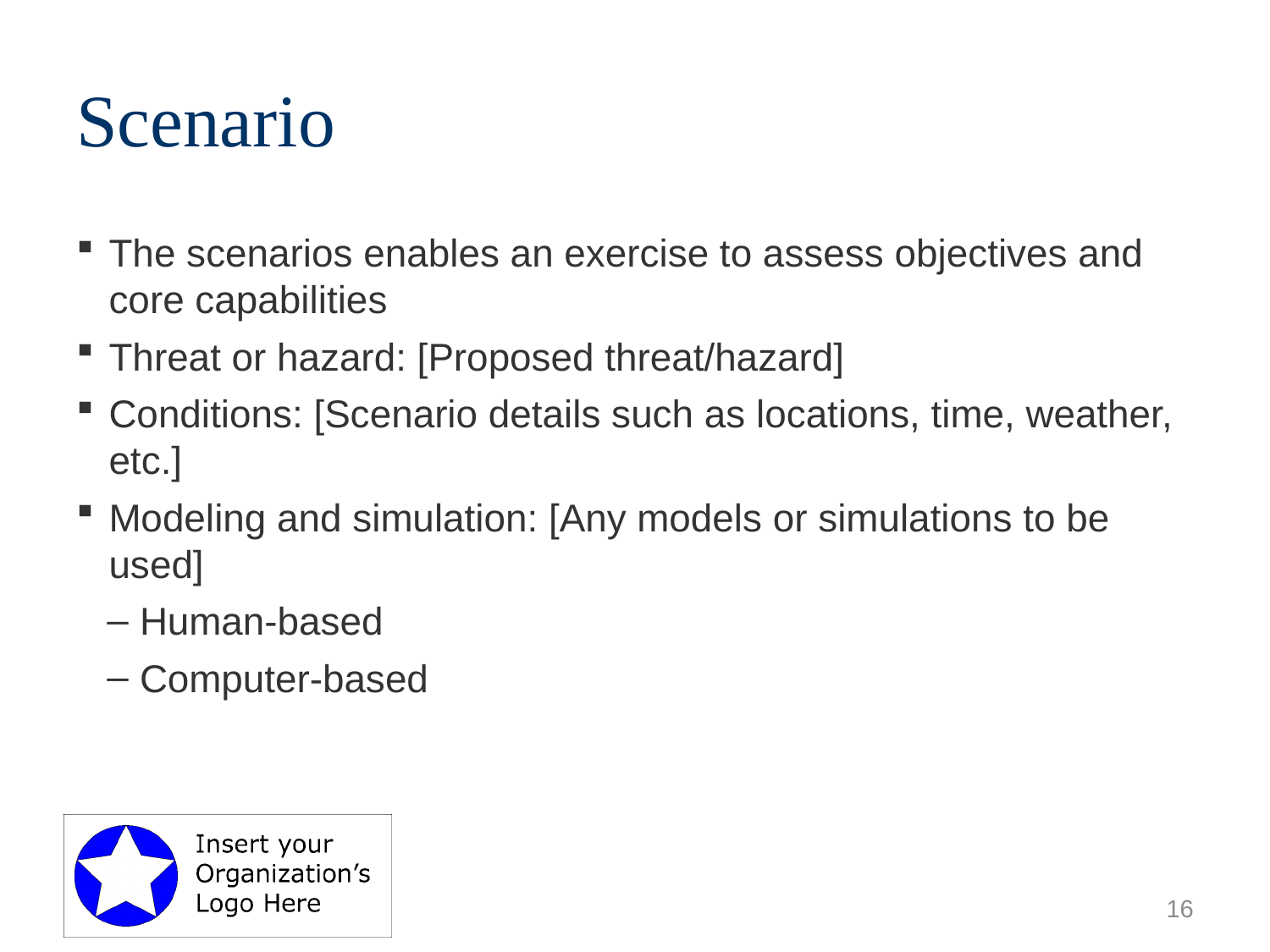

# Scenario
The scenarios enables an exercise to assess objectives and core capabilities
Threat or hazard: [Proposed threat/hazard]
Conditions: [Scenario details such as locations, time, weather, etc.]
Modeling and simulation: [Any models or simulations to be used]
Human-based
Computer-based
16